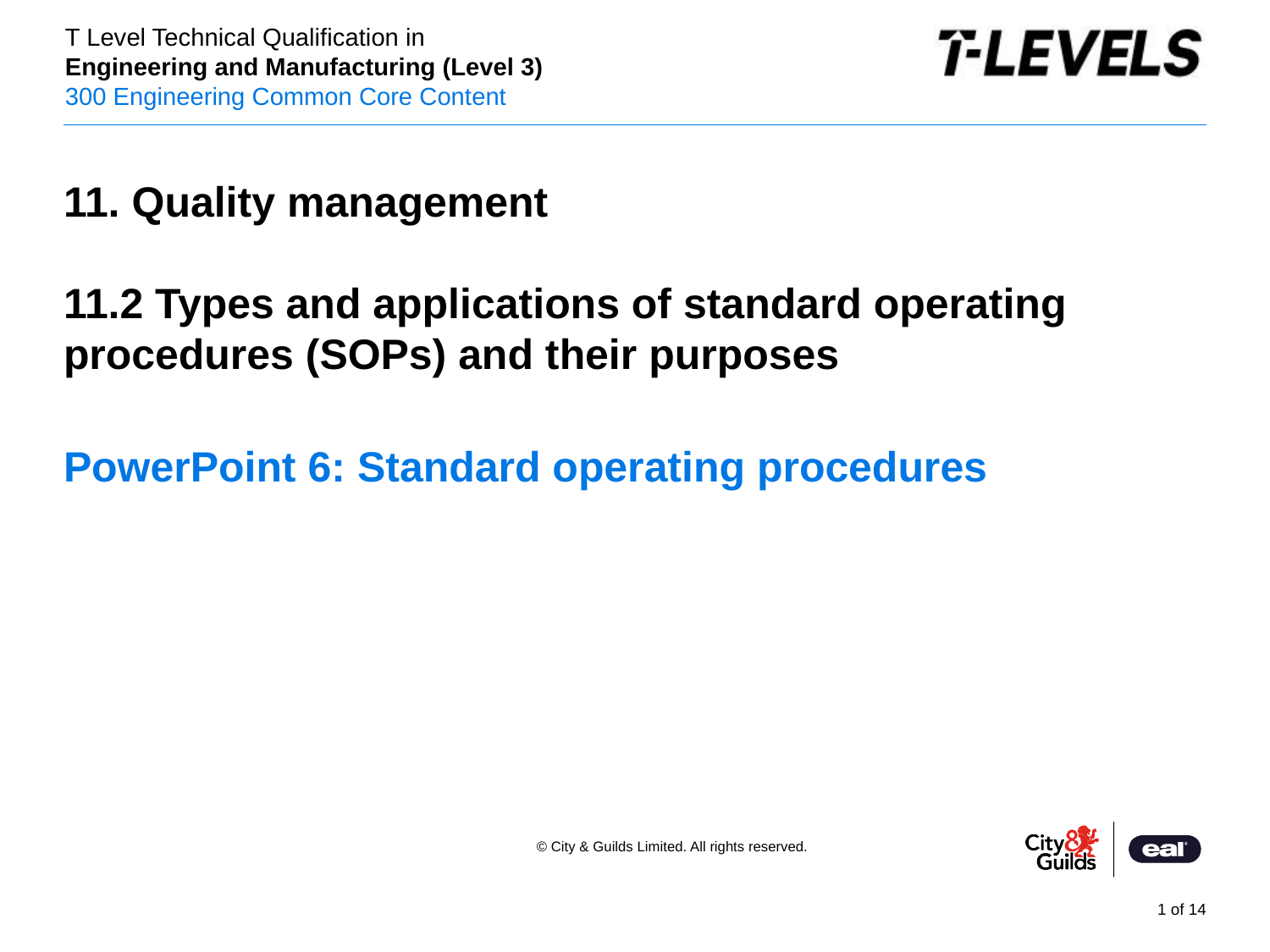

11. Quality management

11.2 Types and applications of standard operating procedures (SOPs) and their purposes

PowerPoint presentation
# PowerPoint 6: Standard operating procedures